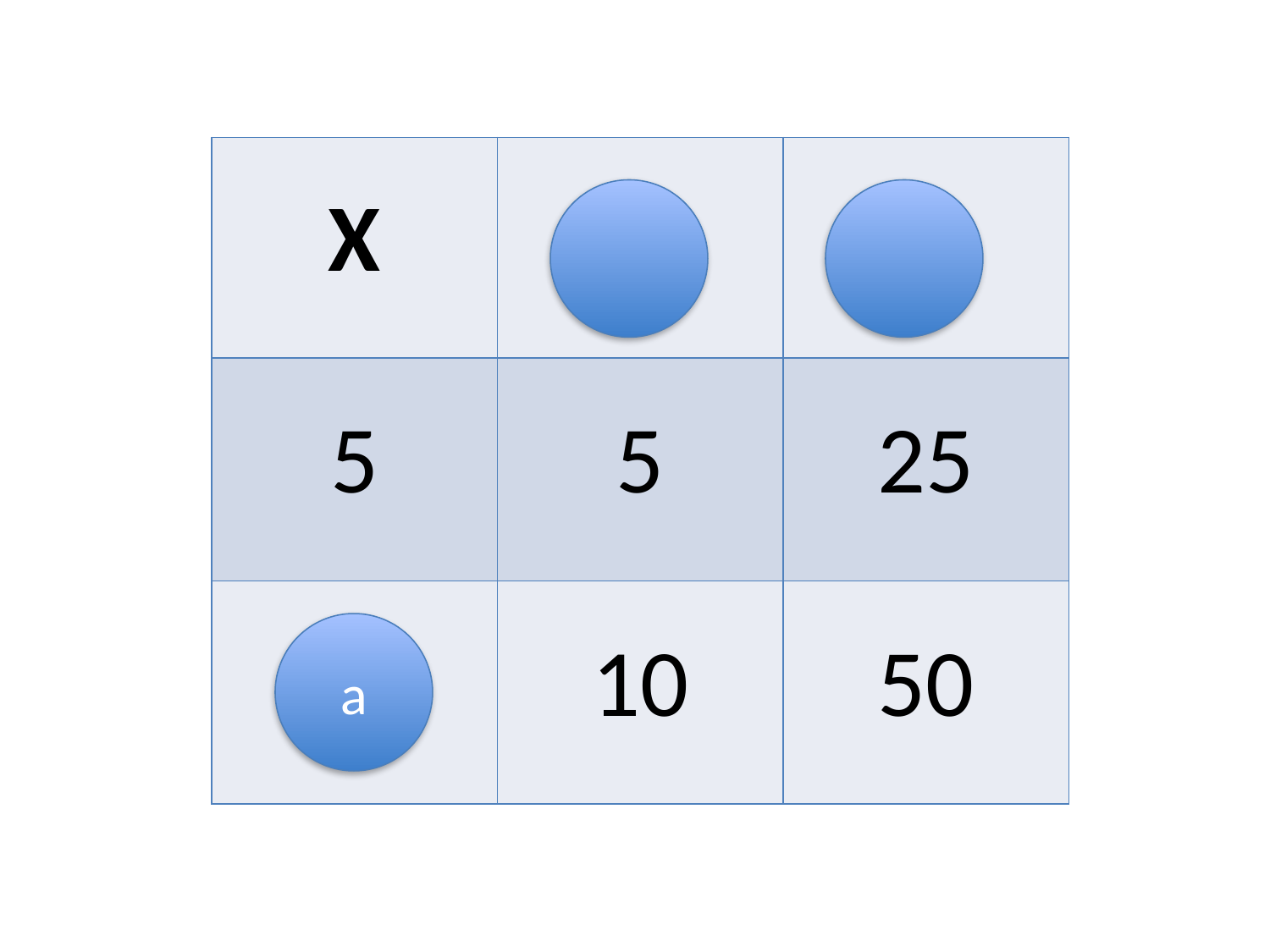

| X | 1 | 5 |
| --- | --- | --- |
| 5 | 5 | 25 |
| 10 | 10 | 50 |

a